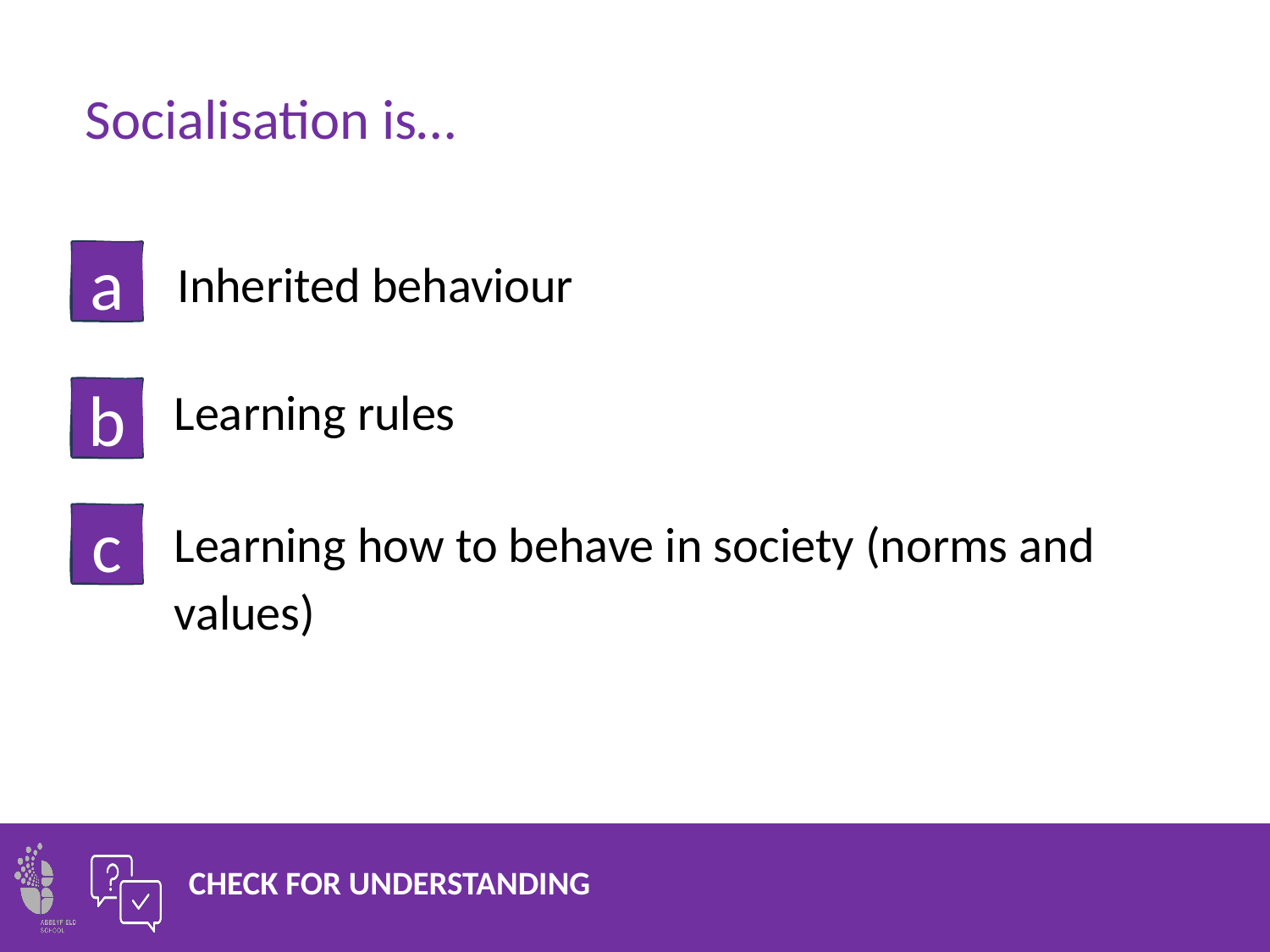

Socialisation is…
a
Inherited behaviour
Learning rules
b
Learning how to behave in society (norms and values)
c